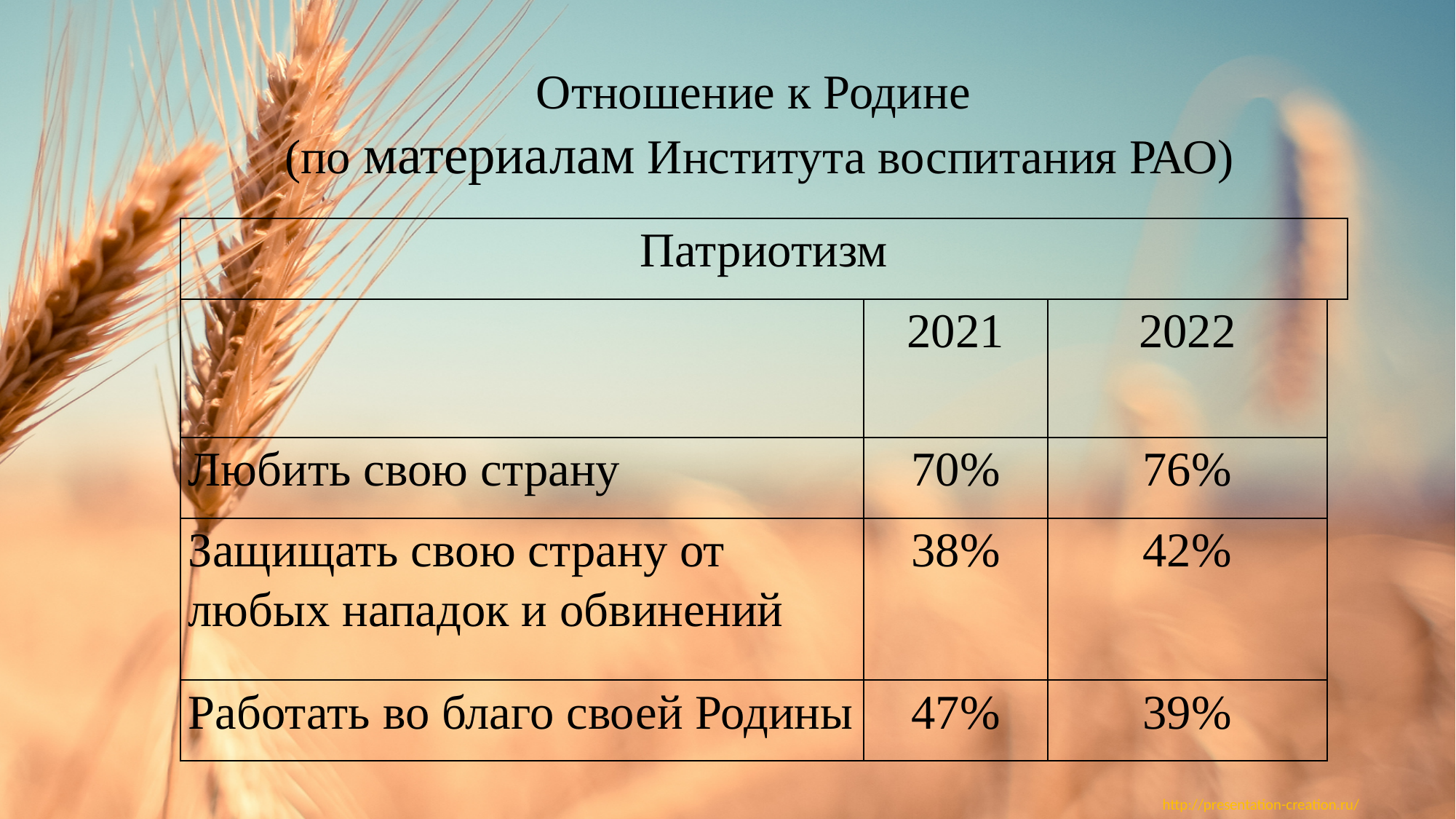

Отношение к Родине
(по материалам Института воспитания РАО)
| Патриотизм |  |  |  |
| --- | --- | --- | --- |
|  | 2021 | 2022 |  |
| Любить свою страну | 70% | 76% |  |
| Защищать свою страну от любых нападок и обвинений | 38% | 42% |  |
| Работать во благо своей Родины | 47% | 39% |  |